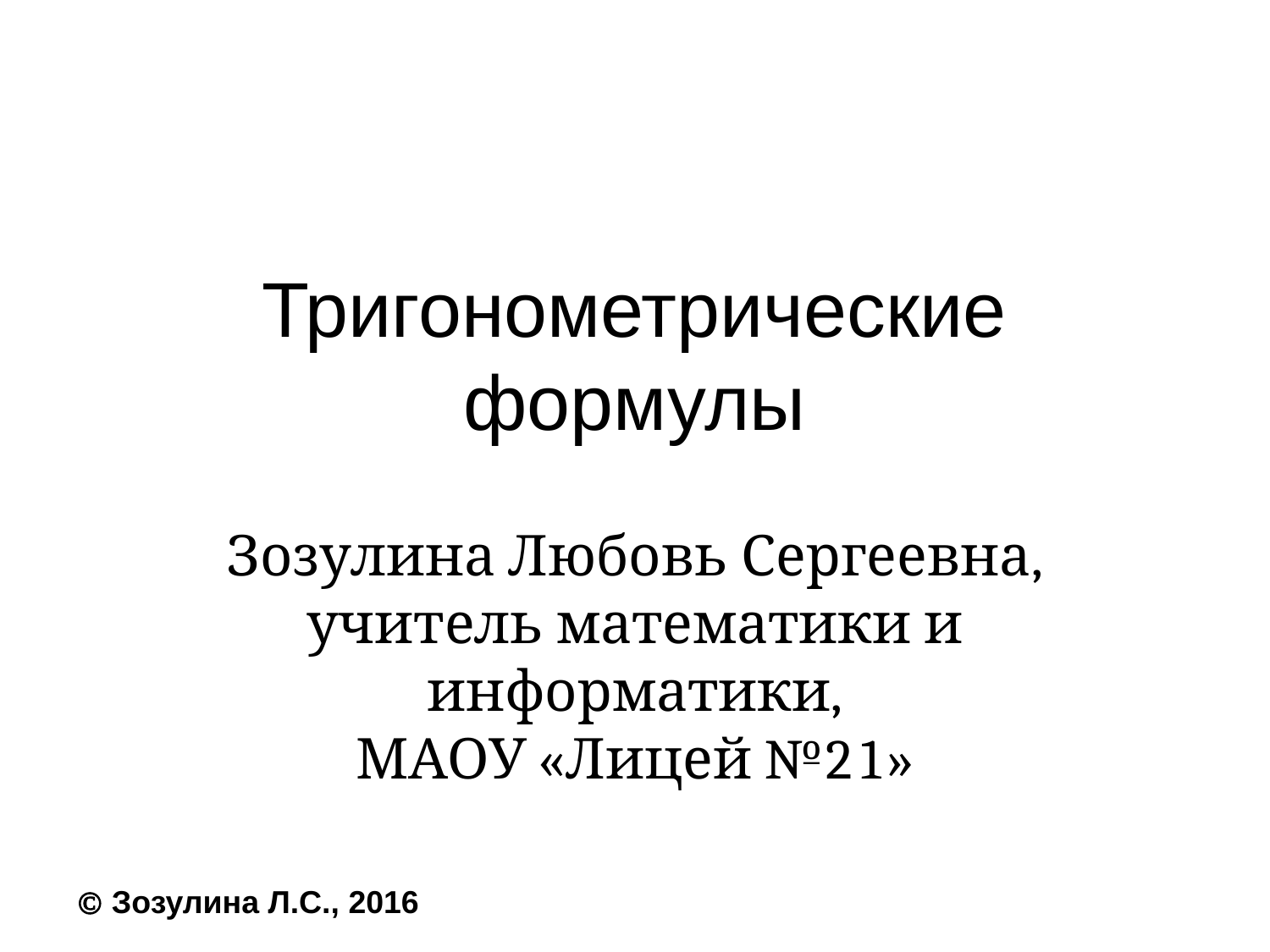

Тригонометрические формулы
Зозулина Любовь Сергеевна,
учитель математики и информатики,
МАОУ «Лицей №21»

© Зозулина Л.С., 2016